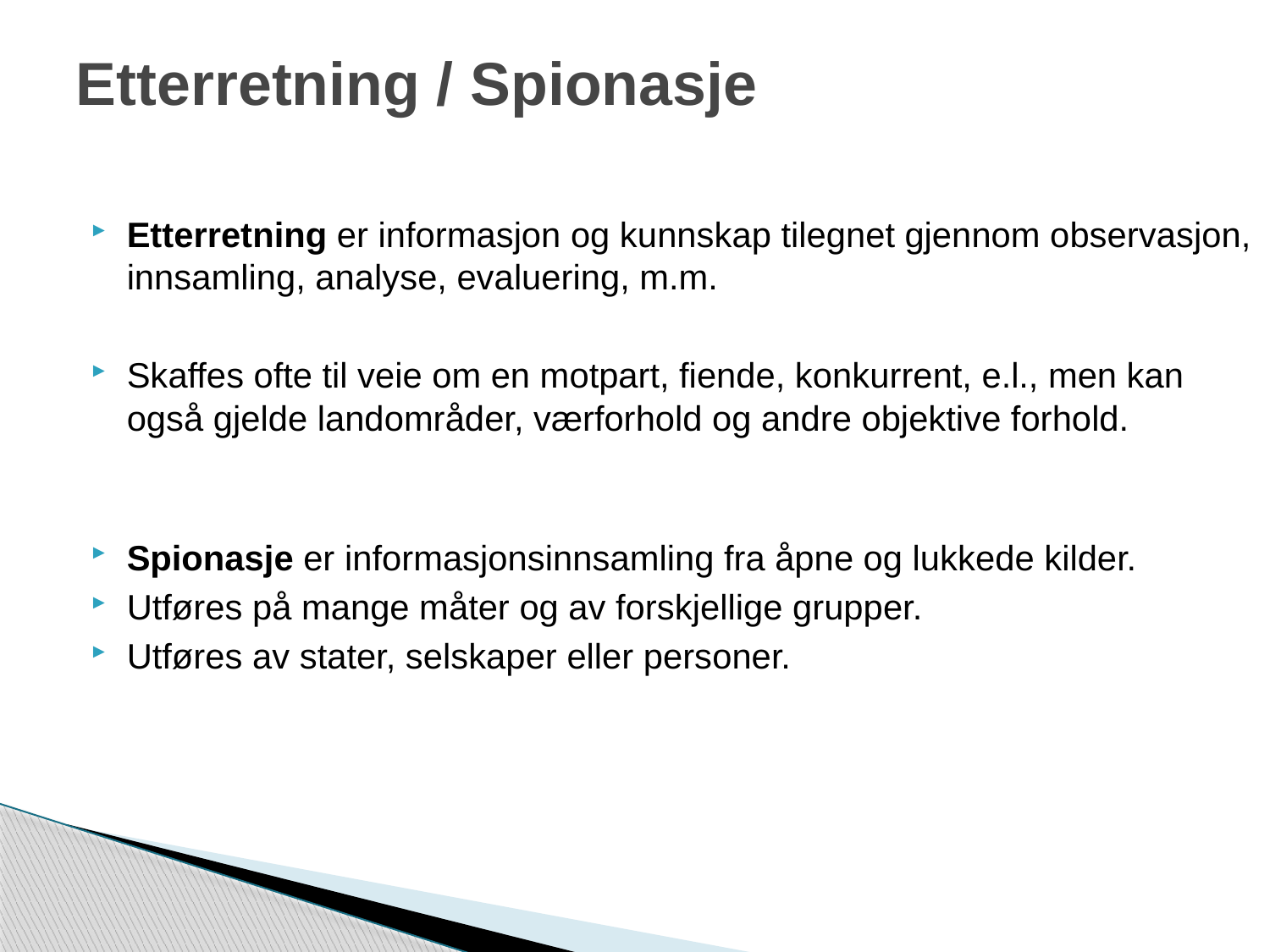

# Etterretning / Spionasje
Etterretning er informasjon og kunnskap tilegnet gjennom observasjon, innsamling, analyse, evaluering, m.m.

Skaffes ofte til veie om en motpart, fiende, konkurrent, e.l., men kan også gjelde landområder, værforhold og andre objektive forhold.

Spionasje er informasjonsinnsamling fra åpne og lukkede kilder.
Utføres på mange måter og av forskjellige grupper.
Utføres av stater, selskaper eller personer.